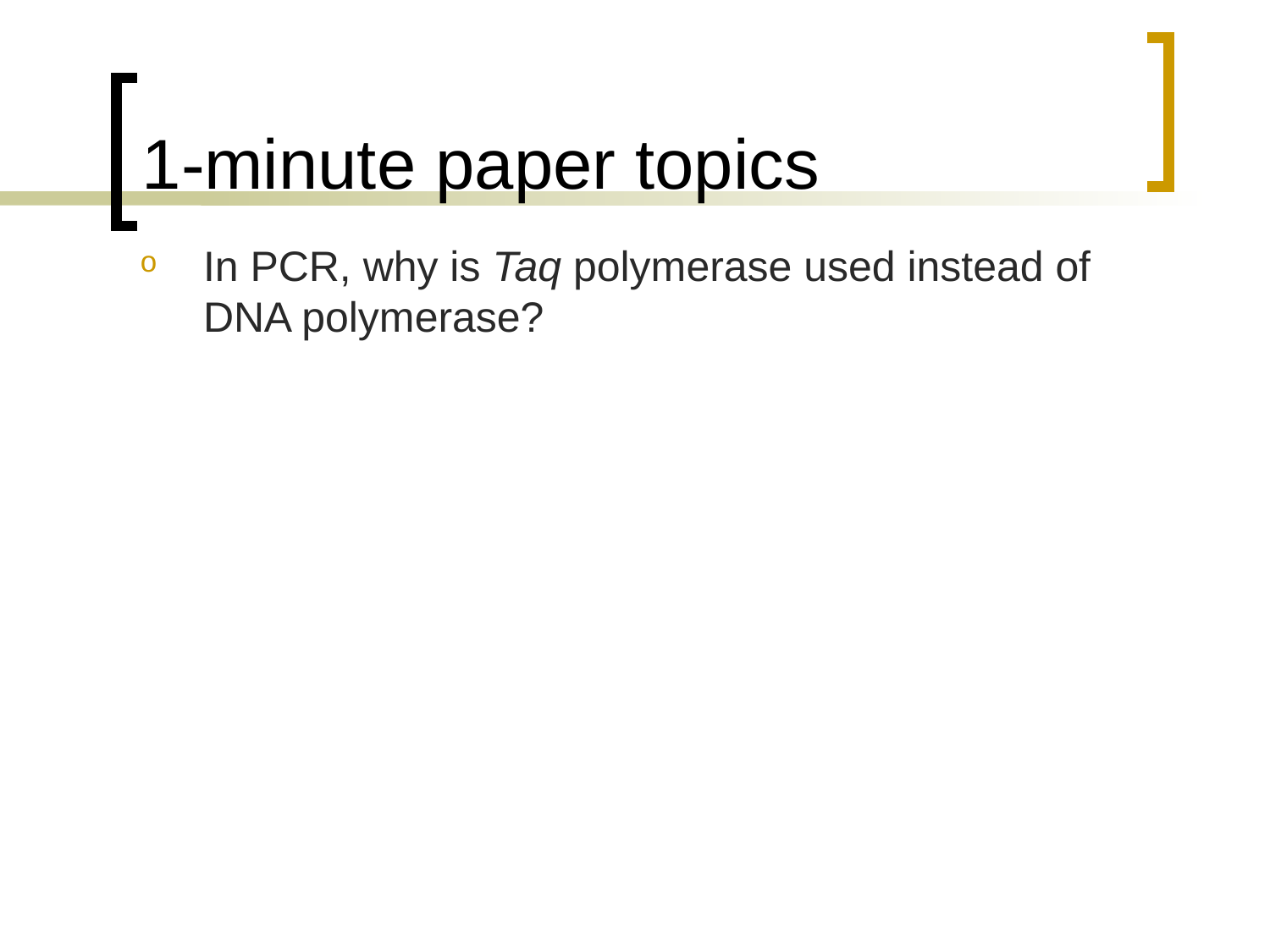

# 1-minute paper topics
In PCR, why is Taq polymerase used instead of DNA polymerase?